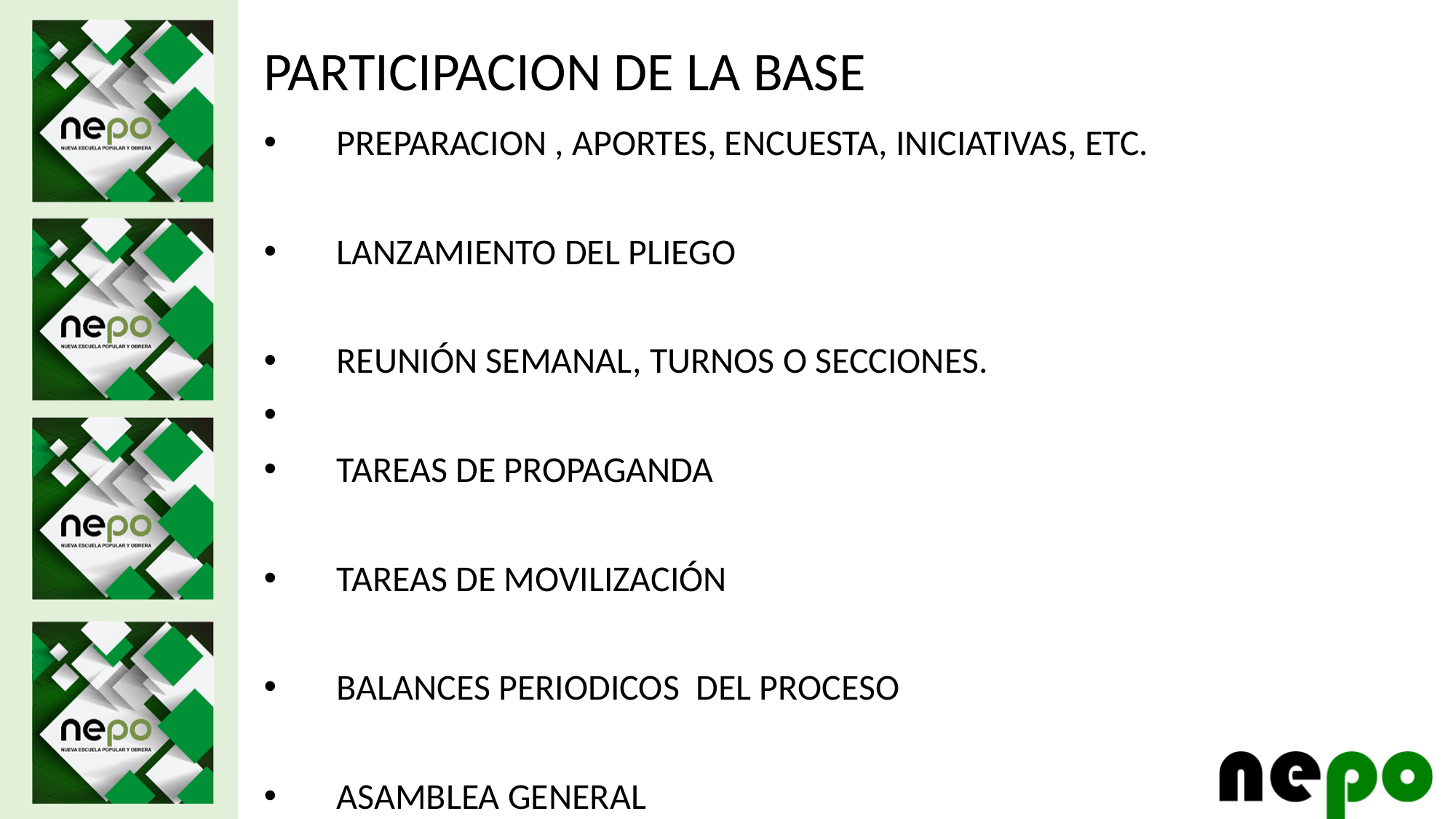

# PARTICIPACION DE LA BASE
PREPARACION , APORTES, ENCUESTA, INICIATIVAS, ETC.

LANZAMIENTO DEL PLIEGO

REUNIÓN SEMANAL, TURNOS O SECCIONES.

TAREAS DE PROPAGANDA

TAREAS DE MOVILIZACIÓN

BALANCES PERIODICOS  DEL PROCESO

ASAMBLEA GENERAL

BALANCE FINAL